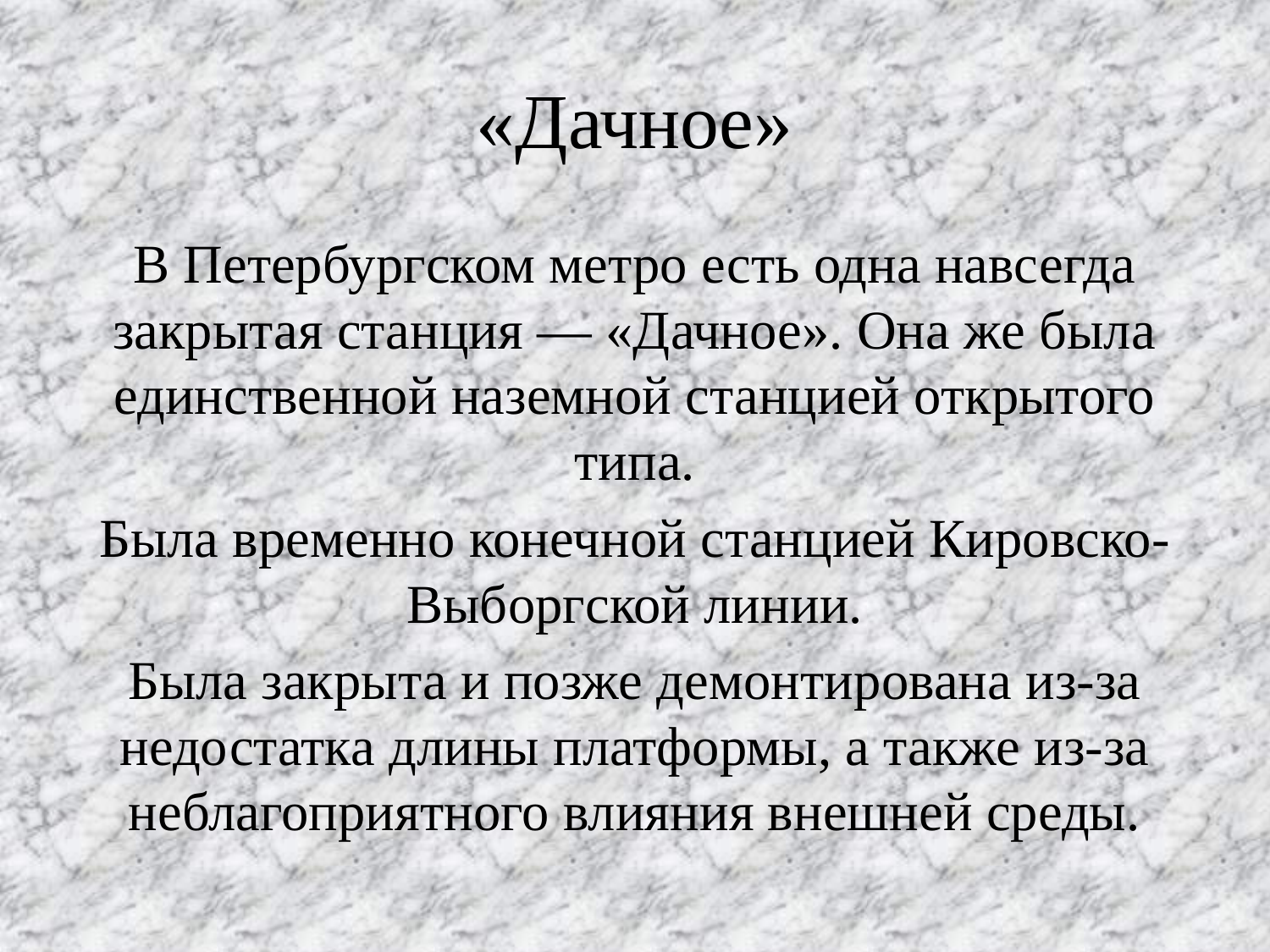

# «Дачное»
В Петербургском метро есть одна навсегда закрытая станция — «Дачное». Она же была единственной наземной станцией открытого типа.
Была временно конечной станцией Кировско-Выборгской линии.
Была закрыта и позже демонтирована из-за недостатка длины платформы, а также из-за неблагоприятного влияния внешней среды.